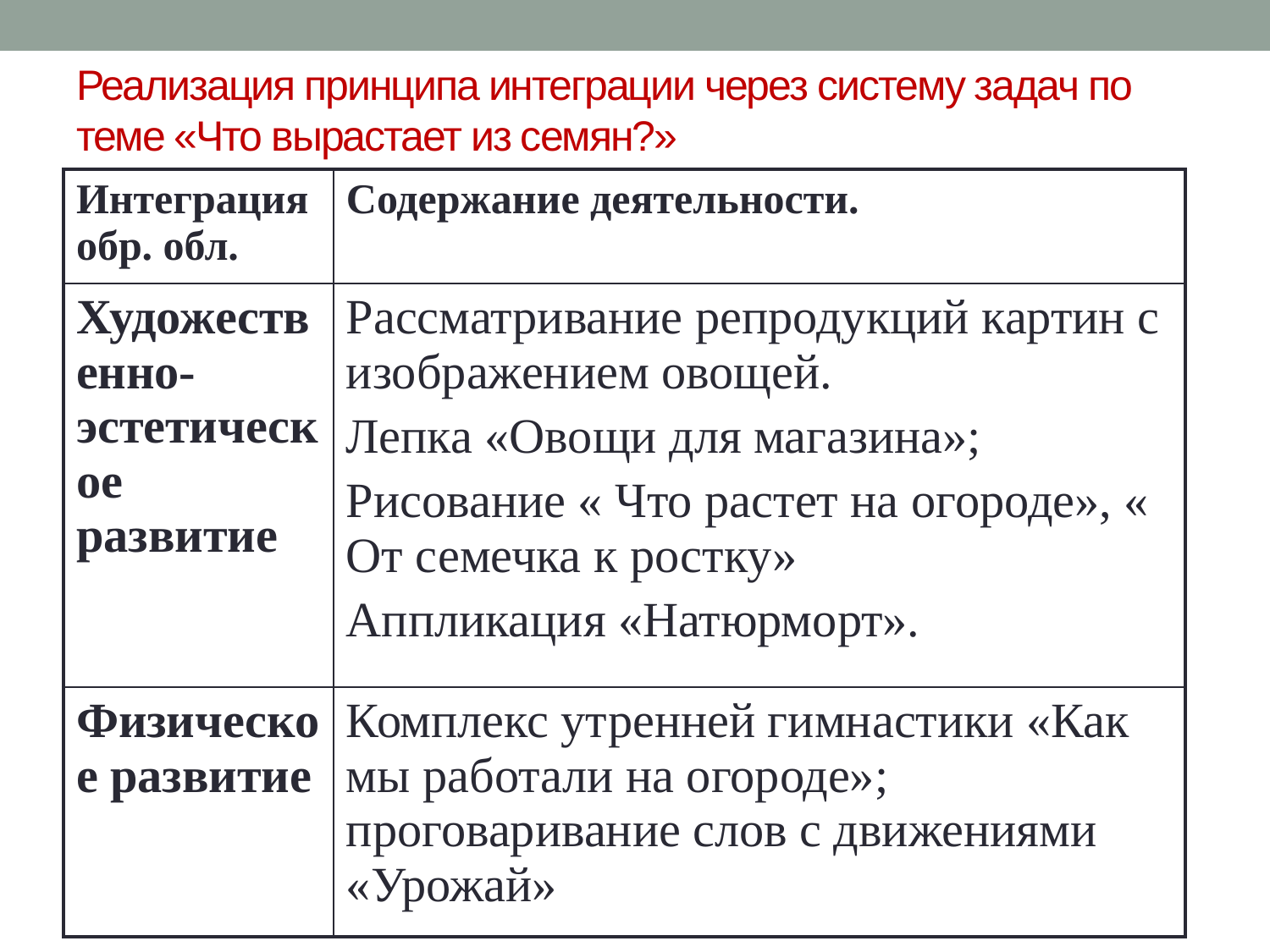

# Реализация принципа интеграции через систему задач по теме «Что вырастает из семян?»
| Интеграция обр. обл. | Содержание деятельности. |
| --- | --- |
| Художественно-эстетическое развитие | Рассматривание репродукций картин с изображением овощей. Лепка «Овощи для магазина»; Рисование « Что растет на огороде», « От семечка к ростку» Аппликация «Натюрморт». |
| Физическое развитие | Комплекс утренней гимнастики «Как мы работали на огороде»; проговаривание слов с движениями «Урожай» |